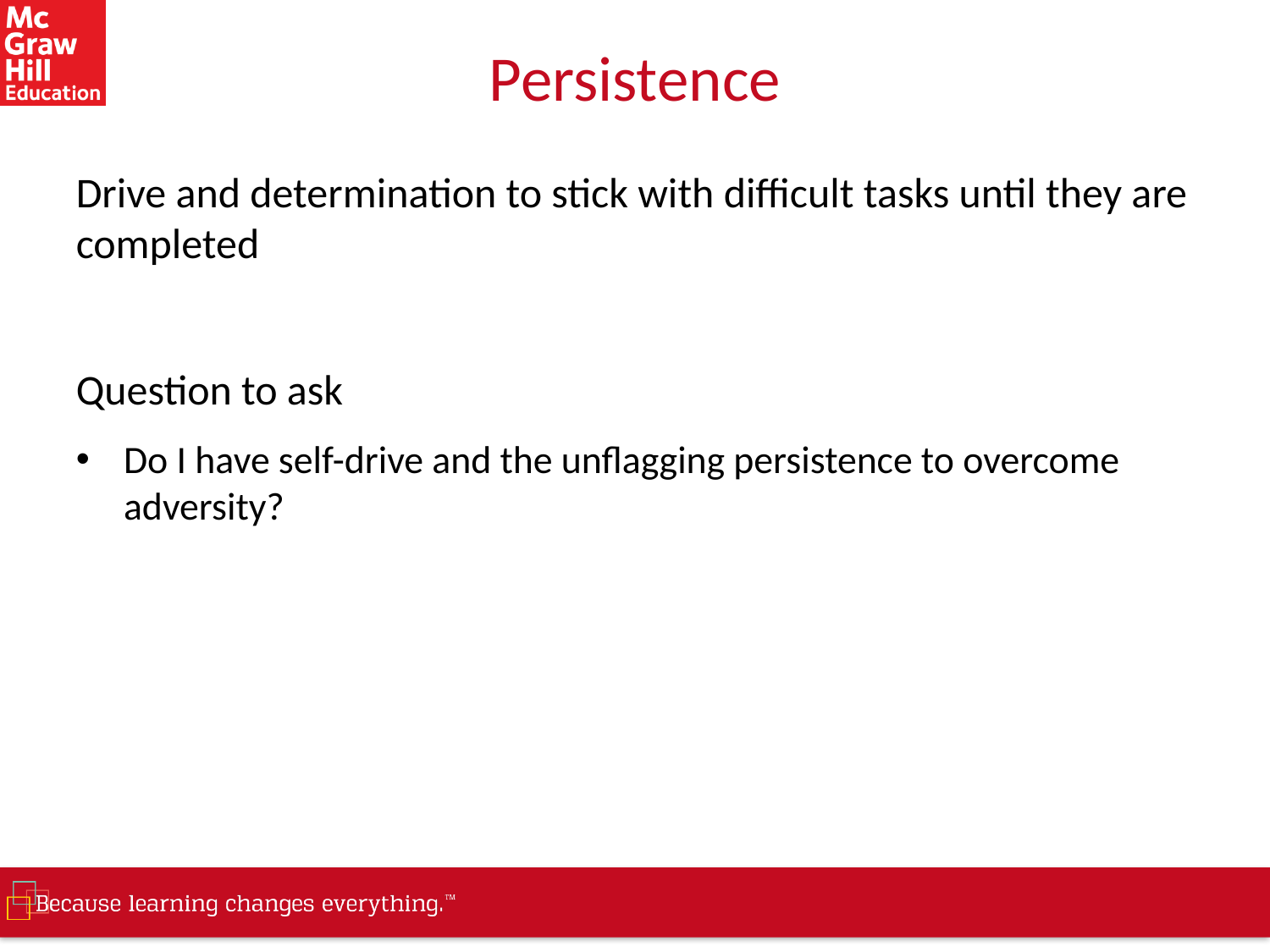

# Persistence
Drive and determination to stick with difficult tasks until they are completed

Question to ask
Do I have self-drive and the unflagging persistence to overcome adversity?